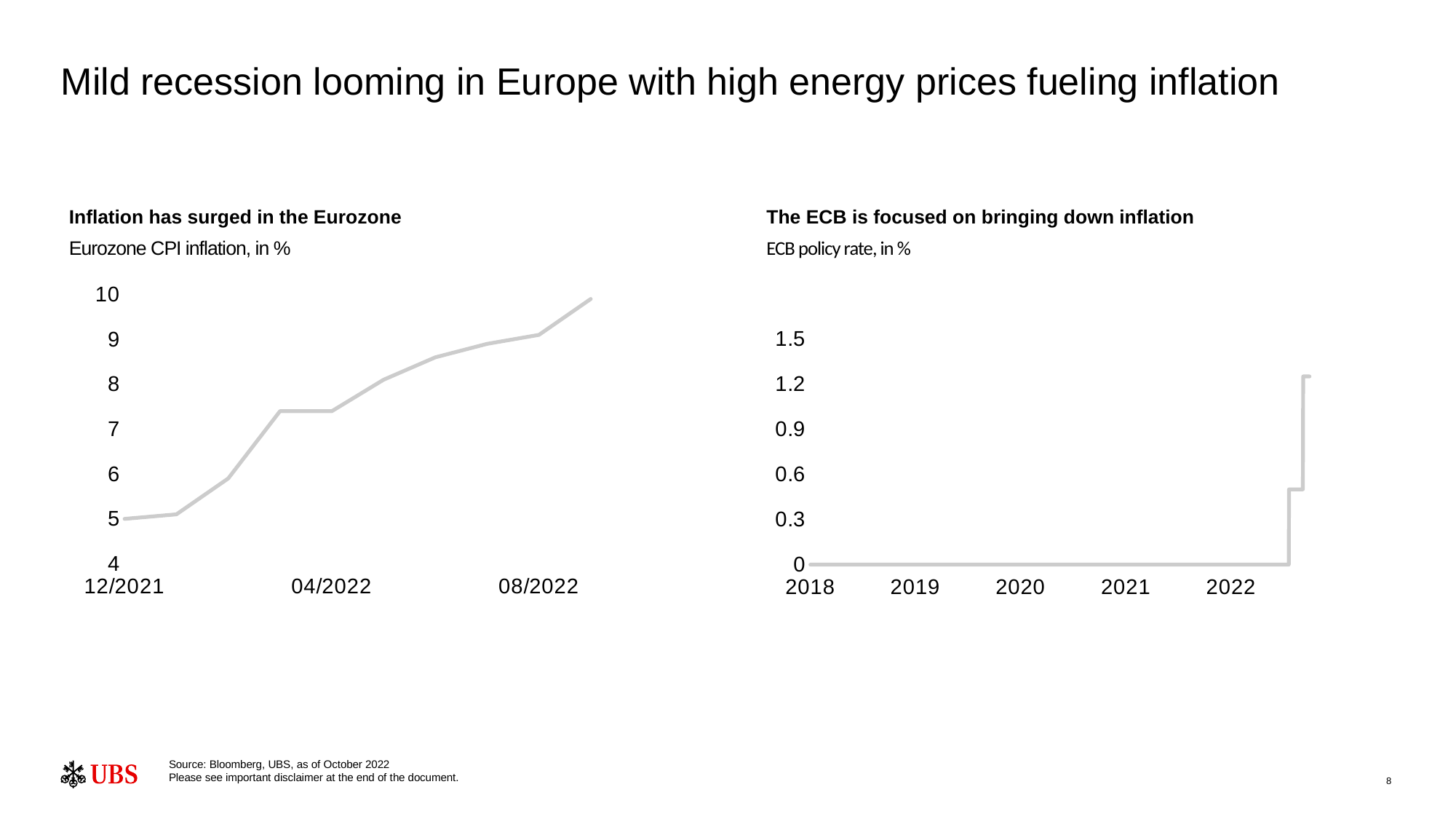

Mild recession looming in Europe with high energy prices fueling inflation
Inflation has surged in the Eurozone
Eurozone CPI inflation, in %
The ECB is focused on bringing down inflation
ECB policy rate, in %

### Chart

| Category |  |
|---|---|
| 44561 | 5.0 |
| 44592 | 5.1 |
| 44620 | 5.9 |
| 44651 | 7.4 |
| 44681 | 7.4 |
| 44712 | 8.1 |
| 44742 | 8.6 |
| 44773 | 8.9 |
| 44804 | 9.1 |
| 44834 | 9.9 |

### Chart

| Category |  |
|---|---|
| 43101 | 0.0 |
| 43102 | 0.0 |
| 43103 | 0.0 |
| 43104 | 0.0 |
| 43105 | 0.0 |
| 43108 | 0.0 |
| 43109 | 0.0 |
| 43110 | 0.0 |
| 43111 | 0.0 |
| 43112 | 0.0 |
| 43115 | 0.0 |
| 43116 | 0.0 |
| 43117 | 0.0 |
| 43118 | 0.0 |
| 43119 | 0.0 |
| 43122 | 0.0 |
| 43123 | 0.0 |
| 43124 | 0.0 |
| 43125 | 0.0 |
| 43126 | 0.0 |
| 43129 | 0.0 |
| 43130 | 0.0 |
| 43131 | 0.0 |
| 43132 | 0.0 |
| 43133 | 0.0 |
| 43136 | 0.0 |
| 43137 | 0.0 |
| 43138 | 0.0 |
| 43139 | 0.0 |
| 43140 | 0.0 |
| 43143 | 0.0 |
| 43144 | 0.0 |
| 43145 | 0.0 |
| 43146 | 0.0 |
| 43147 | 0.0 |
| 43150 | 0.0 |
| 43151 | 0.0 |
| 43152 | 0.0 |
| 43153 | 0.0 |
| 43154 | 0.0 |
| 43157 | 0.0 |
| 43158 | 0.0 |
| 43159 | 0.0 |
| 43160 | 0.0 |
| 43161 | 0.0 |
| 43164 | 0.0 |
| 43165 | 0.0 |
| 43166 | 0.0 |
| 43167 | 0.0 |
| 43168 | 0.0 |
| 43171 | 0.0 |
| 43172 | 0.0 |
| 43173 | 0.0 |
| 43174 | 0.0 |
| 43175 | 0.0 |
| 43178 | 0.0 |
| 43179 | 0.0 |
| 43180 | 0.0 |
| 43181 | 0.0 |
| 43182 | 0.0 |
| 43185 | 0.0 |
| 43186 | 0.0 |
| 43187 | 0.0 |
| 43188 | 0.0 |
| 43189 | 0.0 |
| 43192 | 0.0 |
| 43193 | 0.0 |
| 43194 | 0.0 |
| 43195 | 0.0 |
| 43196 | 0.0 |
| 43199 | 0.0 |
| 43200 | 0.0 |
| 43201 | 0.0 |
| 43202 | 0.0 |
| 43203 | 0.0 |
| 43206 | 0.0 |
| 43207 | 0.0 |
| 43208 | 0.0 |
| 43209 | 0.0 |
| 43210 | 0.0 |
| 43213 | 0.0 |
| 43214 | 0.0 |
| 43215 | 0.0 |
| 43216 | 0.0 |
| 43217 | 0.0 |
| 43220 | 0.0 |
| 43221 | 0.0 |
| 43222 | 0.0 |
| 43223 | 0.0 |
| 43224 | 0.0 |
| 43227 | 0.0 |
| 43228 | 0.0 |
| 43229 | 0.0 |
| 43230 | 0.0 |
| 43231 | 0.0 |
| 43234 | 0.0 |
| 43235 | 0.0 |
| 43236 | 0.0 |
| 43237 | 0.0 |
| 43238 | 0.0 |
| 43241 | 0.0 |
| 43242 | 0.0 |
| 43243 | 0.0 |
| 43244 | 0.0 |
| 43245 | 0.0 |
| 43248 | 0.0 |
| 43249 | 0.0 |
| 43250 | 0.0 |
| 43251 | 0.0 |
| 43252 | 0.0 |
| 43255 | 0.0 |
| 43256 | 0.0 |
| 43257 | 0.0 |
| 43258 | 0.0 |
| 43259 | 0.0 |
| 43262 | 0.0 |
| 43263 | 0.0 |
| 43264 | 0.0 |
| 43265 | 0.0 |
| 43266 | 0.0 |
| 43269 | 0.0 |
| 43270 | 0.0 |
| 43271 | 0.0 |
| 43272 | 0.0 |
| 43273 | 0.0 |
| 43276 | 0.0 |
| 43277 | 0.0 |
| 43278 | 0.0 |
| 43279 | 0.0 |
| 43280 | 0.0 |
| 43283 | 0.0 |
| 43284 | 0.0 |
| 43285 | 0.0 |
| 43286 | 0.0 |
| 43287 | 0.0 |
| 43290 | 0.0 |
| 43291 | 0.0 |
| 43292 | 0.0 |
| 43293 | 0.0 |
| 43294 | 0.0 |
| 43297 | 0.0 |
| 43298 | 0.0 |
| 43299 | 0.0 |
| 43300 | 0.0 |
| 43301 | 0.0 |
| 43304 | 0.0 |
| 43305 | 0.0 |
| 43306 | 0.0 |
| 43307 | 0.0 |
| 43308 | 0.0 |
| 43311 | 0.0 |
| 43312 | 0.0 |
| 43313 | 0.0 |
| 43314 | 0.0 |
| 43315 | 0.0 |
| 43318 | 0.0 |
| 43319 | 0.0 |
| 43320 | 0.0 |
| 43321 | 0.0 |
| 43322 | 0.0 |
| 43325 | 0.0 |
| 43326 | 0.0 |
| 43327 | 0.0 |
| 43328 | 0.0 |
| 43329 | 0.0 |
| 43332 | 0.0 |
| 43333 | 0.0 |
| 43334 | 0.0 |
| 43335 | 0.0 |
| 43336 | 0.0 |
| 43339 | 0.0 |
| 43340 | 0.0 |
| 43341 | 0.0 |
| 43342 | 0.0 |
| 43343 | 0.0 |
| 43346 | 0.0 |
| 43347 | 0.0 |
| 43348 | 0.0 |
| 43349 | 0.0 |
| 43350 | 0.0 |
| 43353 | 0.0 |
| 43354 | 0.0 |
| 43355 | 0.0 |
| 43356 | 0.0 |
| 43357 | 0.0 |
| 43360 | 0.0 |
| 43361 | 0.0 |
| 43362 | 0.0 |
| 43363 | 0.0 |
| 43364 | 0.0 |
| 43367 | 0.0 |
| 43368 | 0.0 |
| 43369 | 0.0 |
| 43370 | 0.0 |
| 43371 | 0.0 |
| 43374 | 0.0 |
| 43375 | 0.0 |
| 43376 | 0.0 |
| 43377 | 0.0 |
| 43378 | 0.0 |
| 43381 | 0.0 |
| 43382 | 0.0 |
| 43383 | 0.0 |
| 43384 | 0.0 |
| 43385 | 0.0 |
| 43388 | 0.0 |
| 43389 | 0.0 |
| 43390 | 0.0 |
| 43391 | 0.0 |
| 43392 | 0.0 |
| 43395 | 0.0 |
| 43396 | 0.0 |
| 43397 | 0.0 |
| 43398 | 0.0 |
| 43399 | 0.0 |
| 43402 | 0.0 |
| 43403 | 0.0 |
| 43404 | 0.0 |
| 43405 | 0.0 |
| 43406 | 0.0 |
| 43409 | 0.0 |
| 43410 | 0.0 |
| 43411 | 0.0 |
| 43412 | 0.0 |
| 43413 | 0.0 |
| 43416 | 0.0 |
| 43417 | 0.0 |
| 43418 | 0.0 |
| 43419 | 0.0 |
| 43420 | 0.0 |
| 43423 | 0.0 |
| 43424 | 0.0 |
| 43425 | 0.0 |
| 43426 | 0.0 |
| 43427 | 0.0 |
| 43430 | 0.0 |
| 43431 | 0.0 |
| 43432 | 0.0 |
| 43433 | 0.0 |
| 43434 | 0.0 |
| 43437 | 0.0 |
| 43438 | 0.0 |
| 43439 | 0.0 |
| 43440 | 0.0 |
| 43441 | 0.0 |
| 43444 | 0.0 |
| 43445 | 0.0 |
| 43446 | 0.0 |
| 43447 | 0.0 |
| 43448 | 0.0 |
| 43451 | 0.0 |
| 43452 | 0.0 |
| 43453 | 0.0 |
| 43454 | 0.0 |
| 43455 | 0.0 |
| 43458 | 0.0 |
| 43459 | 0.0 |
| 43460 | 0.0 |
| 43461 | 0.0 |
| 43462 | 0.0 |
| 43465 | 0.0 |
| 43466 | 0.0 |
| 43467 | 0.0 |
| 43468 | 0.0 |
| 43469 | 0.0 |
| 43472 | 0.0 |
| 43473 | 0.0 |
| 43474 | 0.0 |
| 43475 | 0.0 |
| 43476 | 0.0 |
| 43479 | 0.0 |
| 43480 | 0.0 |
| 43481 | 0.0 |
| 43482 | 0.0 |
| 43483 | 0.0 |
| 43486 | 0.0 |
| 43487 | 0.0 |
| 43488 | 0.0 |
| 43489 | 0.0 |
| 43490 | 0.0 |
| 43493 | 0.0 |
| 43494 | 0.0 |
| 43495 | 0.0 |
| 43496 | 0.0 |
| 43497 | 0.0 |
| 43500 | 0.0 |
| 43501 | 0.0 |
| 43502 | 0.0 |
| 43503 | 0.0 |
| 43504 | 0.0 |
| 43507 | 0.0 |
| 43508 | 0.0 |
| 43509 | 0.0 |
| 43510 | 0.0 |
| 43511 | 0.0 |
| 43514 | 0.0 |
| 43515 | 0.0 |
| 43516 | 0.0 |
| 43517 | 0.0 |
| 43518 | 0.0 |
| 43521 | 0.0 |
| 43522 | 0.0 |
| 43523 | 0.0 |
| 43524 | 0.0 |
| 43525 | 0.0 |
| 43528 | 0.0 |
| 43529 | 0.0 |
| 43530 | 0.0 |
| 43531 | 0.0 |
| 43532 | 0.0 |
| 43535 | 0.0 |
| 43536 | 0.0 |
| 43537 | 0.0 |
| 43538 | 0.0 |
| 43539 | 0.0 |
| 43542 | 0.0 |
| 43543 | 0.0 |
| 43544 | 0.0 |
| 43545 | 0.0 |
| 43546 | 0.0 |
| 43549 | 0.0 |
| 43550 | 0.0 |
| 43551 | 0.0 |
| 43552 | 0.0 |
| 43553 | 0.0 |
| 43556 | 0.0 |
| 43557 | 0.0 |
| 43558 | 0.0 |
| 43559 | 0.0 |
| 43560 | 0.0 |
| 43563 | 0.0 |
| 43564 | 0.0 |
| 43565 | 0.0 |
| 43566 | 0.0 |
| 43567 | 0.0 |
| 43570 | 0.0 |
| 43571 | 0.0 |
| 43572 | 0.0 |
| 43573 | 0.0 |
| 43574 | 0.0 |
| 43577 | 0.0 |
| 43578 | 0.0 |
| 43579 | 0.0 |
| 43580 | 0.0 |
| 43581 | 0.0 |
| 43584 | 0.0 |
| 43585 | 0.0 |
| 43586 | 0.0 |
| 43587 | 0.0 |
| 43588 | 0.0 |
| 43591 | 0.0 |
| 43592 | 0.0 |
| 43593 | 0.0 |
| 43594 | 0.0 |
| 43595 | 0.0 |
| 43598 | 0.0 |
| 43599 | 0.0 |
| 43600 | 0.0 |
| 43601 | 0.0 |
| 43602 | 0.0 |
| 43605 | 0.0 |
| 43606 | 0.0 |
| 43607 | 0.0 |
| 43608 | 0.0 |
| 43609 | 0.0 |
| 43612 | 0.0 |
| 43613 | 0.0 |
| 43614 | 0.0 |
| 43615 | 0.0 |
| 43616 | 0.0 |
| 43619 | 0.0 |
| 43620 | 0.0 |
| 43621 | 0.0 |
| 43622 | 0.0 |
| 43623 | 0.0 |
| 43626 | 0.0 |
| 43627 | 0.0 |
| 43628 | 0.0 |
| 43629 | 0.0 |
| 43630 | 0.0 |
| 43633 | 0.0 |
| 43634 | 0.0 |
| 43635 | 0.0 |
| 43636 | 0.0 |
| 43637 | 0.0 |
| 43640 | 0.0 |
| 43641 | 0.0 |
| 43642 | 0.0 |
| 43643 | 0.0 |
| 43644 | 0.0 |
| 43647 | 0.0 |
| 43648 | 0.0 |
| 43649 | 0.0 |
| 43650 | 0.0 |
| 43651 | 0.0 |
| 43654 | 0.0 |
| 43655 | 0.0 |
| 43656 | 0.0 |
| 43657 | 0.0 |
| 43658 | 0.0 |
| 43661 | 0.0 |
| 43662 | 0.0 |
| 43663 | 0.0 |
| 43664 | 0.0 |
| 43665 | 0.0 |
| 43668 | 0.0 |
| 43669 | 0.0 |
| 43670 | 0.0 |
| 43671 | 0.0 |
| 43672 | 0.0 |
| 43675 | 0.0 |
| 43676 | 0.0 |
| 43677 | 0.0 |
| 43678 | 0.0 |
| 43679 | 0.0 |
| 43682 | 0.0 |
| 43683 | 0.0 |
| 43684 | 0.0 |
| 43685 | 0.0 |
| 43686 | 0.0 |
| 43689 | 0.0 |
| 43690 | 0.0 |
| 43691 | 0.0 |
| 43692 | 0.0 |
| 43693 | 0.0 |
| 43696 | 0.0 |
| 43697 | 0.0 |
| 43698 | 0.0 |
| 43699 | 0.0 |
| 43700 | 0.0 |
| 43703 | 0.0 |
| 43704 | 0.0 |
| 43705 | 0.0 |
| 43706 | 0.0 |
| 43707 | 0.0 |
| 43710 | 0.0 |
| 43711 | 0.0 |
| 43712 | 0.0 |
| 43713 | 0.0 |
| 43714 | 0.0 |
| 43717 | 0.0 |
| 43718 | 0.0 |
| 43719 | 0.0 |
| 43720 | 0.0 |
| 43721 | 0.0 |
| 43724 | 0.0 |
| 43725 | 0.0 |
| 43726 | 0.0 |
| 43727 | 0.0 |
| 43728 | 0.0 |
| 43731 | 0.0 |
| 43732 | 0.0 |
| 43733 | 0.0 |
| 43734 | 0.0 |
| 43735 | 0.0 |
| 43738 | 0.0 |
| 43739 | 0.0 |
| 43740 | 0.0 |
| 43741 | 0.0 |
| 43742 | 0.0 |
| 43745 | 0.0 |
| 43746 | 0.0 |
| 43747 | 0.0 |
| 43748 | 0.0 |
| 43749 | 0.0 |
| 43752 | 0.0 |
| 43753 | 0.0 |
| 43754 | 0.0 |
| 43755 | 0.0 |
| 43756 | 0.0 |
| 43759 | 0.0 |
| 43760 | 0.0 |
| 43761 | 0.0 |
| 43762 | 0.0 |
| 43763 | 0.0 |
| 43766 | 0.0 |
| 43767 | 0.0 |
| 43768 | 0.0 |
| 43769 | 0.0 |
| 43770 | 0.0 |
| 43773 | 0.0 |
| 43774 | 0.0 |
| 43775 | 0.0 |
| 43776 | 0.0 |
| 43777 | 0.0 |
| 43780 | 0.0 |
| 43781 | 0.0 |
| 43782 | 0.0 |
| 43783 | 0.0 |
| 43784 | 0.0 |
| 43787 | 0.0 |
| 43788 | 0.0 |
| 43789 | 0.0 |
| 43790 | 0.0 |
| 43791 | 0.0 |
| 43794 | 0.0 |
| 43795 | 0.0 |
| 43796 | 0.0 |
| 43797 | 0.0 |
| 43798 | 0.0 |
| 43801 | 0.0 |
| 43802 | 0.0 |
| 43803 | 0.0 |
| 43804 | 0.0 |
| 43805 | 0.0 |
| 43808 | 0.0 |
| 43809 | 0.0 |
| 43810 | 0.0 |
| 43811 | 0.0 |
| 43812 | 0.0 |
| 43815 | 0.0 |
| 43816 | 0.0 |
| 43817 | 0.0 |
| 43818 | 0.0 |
| 43819 | 0.0 |
| 43822 | 0.0 |
| 43823 | 0.0 |
| 43824 | 0.0 |
| 43825 | 0.0 |
| 43826 | 0.0 |
| 43829 | 0.0 |
| 43830 | 0.0 |
| 43831 | 0.0 |
| 43832 | 0.0 |
| 43833 | 0.0 |
| 43836 | 0.0 |
| 43837 | 0.0 |
| 43838 | 0.0 |
| 43839 | 0.0 |
| 43840 | 0.0 |
| 43843 | 0.0 |
| 43844 | 0.0 |
| 43845 | 0.0 |
| 43846 | 0.0 |
| 43847 | 0.0 |
| 43850 | 0.0 |
| 43851 | 0.0 |
| 43852 | 0.0 |
| 43853 | 0.0 |
| 43854 | 0.0 |
| 43857 | 0.0 |
| 43858 | 0.0 |
| 43859 | 0.0 |
| 43860 | 0.0 |
| 43861 | 0.0 |
| 43864 | 0.0 |
| 43865 | 0.0 |
| 43866 | 0.0 |
| 43867 | 0.0 |
| 43868 | 0.0 |
| 43871 | 0.0 |
| 43872 | 0.0 |
| 43873 | 0.0 |
| 43874 | 0.0 |
| 43875 | 0.0 |
| 43878 | 0.0 |
| 43879 | 0.0 |
| 43880 | 0.0 |
| 43881 | 0.0 |
| 43882 | 0.0 |
| 43885 | 0.0 |
| 43886 | 0.0 |
| 43887 | 0.0 |
| 43888 | 0.0 |
| 43889 | 0.0 |
| 43892 | 0.0 |
| 43893 | 0.0 |
| 43894 | 0.0 |
| 43895 | 0.0 |
| 43896 | 0.0 |
| 43899 | 0.0 |
| 43900 | 0.0 |
| 43901 | 0.0 |
| 43902 | 0.0 |
| 43903 | 0.0 |
| 43906 | 0.0 |
| 43907 | 0.0 |
| 43908 | 0.0 |
| 43909 | 0.0 |
| 43910 | 0.0 |
| 43913 | 0.0 |
| 43914 | 0.0 |
| 43915 | 0.0 |
| 43916 | 0.0 |
| 43917 | 0.0 |
| 43920 | 0.0 |
| 43921 | 0.0 |
| 43922 | 0.0 |
| 43923 | 0.0 |
| 43924 | 0.0 |
| 43927 | 0.0 |
| 43928 | 0.0 |
| 43929 | 0.0 |
| 43930 | 0.0 |
| 43931 | 0.0 |
| 43934 | 0.0 |
| 43935 | 0.0 |
| 43936 | 0.0 |
| 43937 | 0.0 |
| 43938 | 0.0 |
| 43941 | 0.0 |
| 43942 | 0.0 |
| 43943 | 0.0 |
| 43944 | 0.0 |
| 43945 | 0.0 |
| 43948 | 0.0 |
| 43949 | 0.0 |
| 43950 | 0.0 |
| 43951 | 0.0 |
| 43952 | 0.0 |
| 43955 | 0.0 |
| 43956 | 0.0 |
| 43957 | 0.0 |
| 43958 | 0.0 |
| 43959 | 0.0 |
| 43962 | 0.0 |
| 43963 | 0.0 |
| 43964 | 0.0 |
| 43965 | 0.0 |
| 43966 | 0.0 |
| 43969 | 0.0 |
| 43970 | 0.0 |
| 43971 | 0.0 |
| 43972 | 0.0 |
| 43973 | 0.0 |
| 43976 | 0.0 |
| 43977 | 0.0 |
| 43978 | 0.0 |
| 43979 | 0.0 |
| 43980 | 0.0 |
| 43983 | 0.0 |
| 43984 | 0.0 |
| 43985 | 0.0 |
| 43986 | 0.0 |
| 43987 | 0.0 |
| 43990 | 0.0 |
| 43991 | 0.0 |
| 43992 | 0.0 |
| 43993 | 0.0 |
| 43994 | 0.0 |
| 43997 | 0.0 |
| 43998 | 0.0 |
| 43999 | 0.0 |
| 44000 | 0.0 |
| 44001 | 0.0 |
| 44004 | 0.0 |
| 44005 | 0.0 |
| 44006 | 0.0 |
| 44007 | 0.0 |
| 44008 | 0.0 |
| 44011 | 0.0 |
| 44012 | 0.0 |
| 44013 | 0.0 |
| 44014 | 0.0 |
| 44015 | 0.0 |
| 44018 | 0.0 |
| 44019 | 0.0 |
| 44020 | 0.0 |
| 44021 | 0.0 |
| 44022 | 0.0 |
| 44025 | 0.0 |
| 44026 | 0.0 |
| 44027 | 0.0 |
| 44028 | 0.0 |
| 44029 | 0.0 |
| 44032 | 0.0 |
| 44033 | 0.0 |
| 44034 | 0.0 |
| 44035 | 0.0 |
| 44036 | 0.0 |
| 44039 | 0.0 |
| 44040 | 0.0 |
| 44041 | 0.0 |
| 44042 | 0.0 |
| 44043 | 0.0 |
| 44046 | 0.0 |
| 44047 | 0.0 |
| 44048 | 0.0 |
| 44049 | 0.0 |
| 44050 | 0.0 |
| 44053 | 0.0 |
| 44054 | 0.0 |
| 44055 | 0.0 |
| 44056 | 0.0 |
| 44057 | 0.0 |
| 44060 | 0.0 |
| 44061 | 0.0 |
| 44062 | 0.0 |
| 44063 | 0.0 |
| 44064 | 0.0 |
| 44067 | 0.0 |
| 44068 | 0.0 |
| 44069 | 0.0 |
| 44070 | 0.0 |
| 44071 | 0.0 |
| 44074 | 0.0 |
| 44075 | 0.0 |
| 44076 | 0.0 |
| 44077 | 0.0 |
| 44078 | 0.0 |
| 44081 | 0.0 |
| 44082 | 0.0 |
| 44083 | 0.0 |
| 44084 | 0.0 |
| 44085 | 0.0 |
| 44088 | 0.0 |
| 44089 | 0.0 |
| 44090 | 0.0 |
| 44091 | 0.0 |
| 44092 | 0.0 |
| 44095 | 0.0 |
| 44096 | 0.0 |
| 44097 | 0.0 |
| 44098 | 0.0 |
| 44099 | 0.0 |
| 44102 | 0.0 |
| 44103 | 0.0 |
| 44104 | 0.0 |
| 44105 | 0.0 |
| 44106 | 0.0 |
| 44109 | 0.0 |
| 44110 | 0.0 |
| 44111 | 0.0 |
| 44112 | 0.0 |
| 44113 | 0.0 |
| 44116 | 0.0 |
| 44117 | 0.0 |
| 44118 | 0.0 |
| 44119 | 0.0 |
| 44120 | 0.0 |
| 44123 | 0.0 |
| 44124 | 0.0 |
| 44125 | 0.0 |
| 44126 | 0.0 |
| 44127 | 0.0 |
| 44130 | 0.0 |
| 44131 | 0.0 |
| 44132 | 0.0 |
| 44133 | 0.0 |
| 44134 | 0.0 |
| 44137 | 0.0 |
| 44138 | 0.0 |
| 44139 | 0.0 |
| 44140 | 0.0 |
| 44141 | 0.0 |
| 44144 | 0.0 |
| 44145 | 0.0 |
| 44146 | 0.0 |
| 44147 | 0.0 |
| 44148 | 0.0 |
| 44151 | 0.0 |
| 44152 | 0.0 |
| 44153 | 0.0 |
| 44154 | 0.0 |
| 44155 | 0.0 |
| 44158 | 0.0 |
| 44159 | 0.0 |
| 44160 | 0.0 |
| 44161 | 0.0 |
| 44162 | 0.0 |
| 44165 | 0.0 |
| 44166 | 0.0 |
| 44167 | 0.0 |
| 44168 | 0.0 |
| 44169 | 0.0 |
| 44172 | 0.0 |
| 44173 | 0.0 |
| 44174 | 0.0 |
| 44175 | 0.0 |
| 44176 | 0.0 |
| 44179 | 0.0 |
| 44180 | 0.0 |
| 44181 | 0.0 |
| 44182 | 0.0 |
| 44183 | 0.0 |
| 44186 | 0.0 |
| 44187 | 0.0 |
| 44188 | 0.0 |
| 44189 | 0.0 |
| 44190 | 0.0 |
| 44193 | 0.0 |
| 44194 | 0.0 |
| 44195 | 0.0 |
| 44196 | 0.0 |
| 44197 | 0.0 |
| 44200 | 0.0 |
| 44201 | 0.0 |
| 44202 | 0.0 |
| 44203 | 0.0 |
| 44204 | 0.0 |
| 44207 | 0.0 |
| 44208 | 0.0 |
| 44209 | 0.0 |
| 44210 | 0.0 |
| 44211 | 0.0 |
| 44214 | 0.0 |
| 44215 | 0.0 |
| 44216 | 0.0 |
| 44217 | 0.0 |
| 44218 | 0.0 |
| 44221 | 0.0 |
| 44222 | 0.0 |
| 44223 | 0.0 |
| 44224 | 0.0 |
| 44225 | 0.0 |
| 44228 | 0.0 |
| 44229 | 0.0 |
| 44230 | 0.0 |
| 44231 | 0.0 |
| 44232 | 0.0 |
| 44235 | 0.0 |
| 44236 | 0.0 |
| 44237 | 0.0 |
| 44238 | 0.0 |
| 44239 | 0.0 |
| 44242 | 0.0 |
| 44243 | 0.0 |
| 44244 | 0.0 |
| 44245 | 0.0 |
| 44246 | 0.0 |
| 44249 | 0.0 |
| 44250 | 0.0 |
| 44251 | 0.0 |
| 44252 | 0.0 |
| 44253 | 0.0 |
| 44256 | 0.0 |
| 44257 | 0.0 |
| 44258 | 0.0 |
| 44259 | 0.0 |
| 44260 | 0.0 |
| 44263 | 0.0 |
| 44264 | 0.0 |
| 44265 | 0.0 |
| 44266 | 0.0 |
| 44267 | 0.0 |
| 44270 | 0.0 |
| 44271 | 0.0 |
| 44272 | 0.0 |
| 44273 | 0.0 |
| 44274 | 0.0 |
| 44277 | 0.0 |
| 44278 | 0.0 |
| 44279 | 0.0 |
| 44280 | 0.0 |
| 44281 | 0.0 |
| 44284 | 0.0 |
| 44285 | 0.0 |
| 44286 | 0.0 |
| 44287 | 0.0 |
| 44288 | 0.0 |
| 44291 | 0.0 |
| 44292 | 0.0 |
| 44293 | 0.0 |
| 44294 | 0.0 |
| 44295 | 0.0 |
| 44298 | 0.0 |
| 44299 | 0.0 |
| 44300 | 0.0 |
| 44301 | 0.0 |
| 44302 | 0.0 |
| 44305 | 0.0 |
| 44306 | 0.0 |
| 44307 | 0.0 |
| 44308 | 0.0 |
| 44309 | 0.0 |
| 44312 | 0.0 |
| 44313 | 0.0 |
| 44314 | 0.0 |
| 44315 | 0.0 |
| 44316 | 0.0 |
| 44319 | 0.0 |
| 44320 | 0.0 |
| 44321 | 0.0 |
| 44322 | 0.0 |
| 44323 | 0.0 |
| 44326 | 0.0 |
| 44327 | 0.0 |
| 44328 | 0.0 |
| 44329 | 0.0 |
| 44330 | 0.0 |
| 44333 | 0.0 |
| 44334 | 0.0 |
| 44335 | 0.0 |
| 44336 | 0.0 |
| 44337 | 0.0 |
| 44340 | 0.0 |
| 44341 | 0.0 |
| 44342 | 0.0 |
| 44343 | 0.0 |
| 44344 | 0.0 |
| 44347 | 0.0 |
| 44348 | 0.0 |
| 44349 | 0.0 |
| 44350 | 0.0 |
| 44351 | 0.0 |
| 44354 | 0.0 |
| 44355 | 0.0 |
| 44356 | 0.0 |
| 44357 | 0.0 |
| 44358 | 0.0 |
| 44361 | 0.0 |
| 44362 | 0.0 |
| 44363 | 0.0 |
| 44364 | 0.0 |
| 44365 | 0.0 |
| 44368 | 0.0 |
| 44369 | 0.0 |
| 44370 | 0.0 |
| 44371 | 0.0 |
| 44372 | 0.0 |
| 44375 | 0.0 |
| 44376 | 0.0 |
| 44377 | 0.0 |
| 44378 | 0.0 |
| 44379 | 0.0 |
| 44382 | 0.0 |
| 44383 | 0.0 |
| 44384 | 0.0 |
| 44385 | 0.0 |
| 44386 | 0.0 |
| 44389 | 0.0 |
| 44390 | 0.0 |
| 44391 | 0.0 |
| 44392 | 0.0 |
| 44393 | 0.0 |
| 44396 | 0.0 |
| 44397 | 0.0 |
| 44398 | 0.0 |
| 44399 | 0.0 |
| 44400 | 0.0 |
| 44403 | 0.0 |
| 44404 | 0.0 |
| 44405 | 0.0 |
| 44406 | 0.0 |
| 44407 | 0.0 |
| 44410 | 0.0 |
| 44411 | 0.0 |
| 44412 | 0.0 |
| 44413 | 0.0 |
| 44414 | 0.0 |
| 44417 | 0.0 |
| 44418 | 0.0 |
| 44419 | 0.0 |
| 44420 | 0.0 |
| 44421 | 0.0 |
| 44424 | 0.0 |
| 44425 | 0.0 |
| 44426 | 0.0 |
| 44427 | 0.0 |
| 44428 | 0.0 |
| 44431 | 0.0 |
| 44432 | 0.0 |
| 44433 | 0.0 |
| 44434 | 0.0 |
| 44435 | 0.0 |
| 44438 | 0.0 |
| 44439 | 0.0 |
| 44440 | 0.0 |
| 44441 | 0.0 |
| 44442 | 0.0 |
| 44445 | 0.0 |
| 44446 | 0.0 |
| 44447 | 0.0 |
| 44448 | 0.0 |
| 44449 | 0.0 |
| 44452 | 0.0 |
| 44453 | 0.0 |
| 44454 | 0.0 |
| 44455 | 0.0 |
| 44456 | 0.0 |
| 44459 | 0.0 |
| 44460 | 0.0 |
| 44461 | 0.0 |
| 44462 | 0.0 |
| 44463 | 0.0 |
| 44466 | 0.0 |
| 44467 | 0.0 |
| 44468 | 0.0 |
| 44469 | 0.0 |
| 44470 | 0.0 |
| 44473 | 0.0 |
| 44474 | 0.0 |
| 44475 | 0.0 |
| 44476 | 0.0 |
| 44477 | 0.0 |
| 44480 | 0.0 |
| 44481 | 0.0 |
| 44482 | 0.0 |
| 44483 | 0.0 |
| 44484 | 0.0 |
| 44487 | 0.0 |
| 44488 | 0.0 |
| 44489 | 0.0 |
| 44490 | 0.0 |
| 44491 | 0.0 |
| 44494 | 0.0 |
| 44495 | 0.0 |
| 44496 | 0.0 |
| 44497 | 0.0 |
| 44498 | 0.0 |
| 44501 | 0.0 |
| 44502 | 0.0 |
| 44503 | 0.0 |
| 44504 | 0.0 |
| 44505 | 0.0 |
| 44508 | 0.0 |
| 44509 | 0.0 |
| 44510 | 0.0 |
| 44511 | 0.0 |
| 44512 | 0.0 |
| 44515 | 0.0 |
| 44516 | 0.0 |
| 44517 | 0.0 |
| 44518 | 0.0 |
| 44519 | 0.0 |
| 44522 | 0.0 |
| 44523 | 0.0 |
| 44524 | 0.0 |
| 44525 | 0.0 |
| 44526 | 0.0 |
| 44529 | 0.0 |
| 44530 | 0.0 |
| 44531 | 0.0 |
| 44532 | 0.0 |
| 44533 | 0.0 |
| 44536 | 0.0 |
| 44537 | 0.0 |
| 44538 | 0.0 |
| 44539 | 0.0 |
| 44540 | 0.0 |
| 44543 | 0.0 |
| 44544 | 0.0 |
| 44545 | 0.0 |
| 44546 | 0.0 |
| 44547 | 0.0 |
| 44550 | 0.0 |
| 44551 | 0.0 |
| 44552 | 0.0 |
| 44553 | 0.0 |
| 44554 | 0.0 |
| 44557 | 0.0 |
| 44558 | 0.0 |
| 44559 | 0.0 |
| 44560 | 0.0 |
| 44561 | 0.0 |
| 44564 | 0.0 |
| 44565 | 0.0 |
| 44566 | 0.0 |
| 44567 | 0.0 |
| 44568 | 0.0 |
| 44571 | 0.0 |
| 44572 | 0.0 |
| 44573 | 0.0 |
| 44574 | 0.0 |
| 44575 | 0.0 |
| 44578 | 0.0 |
| 44579 | 0.0 |
| 44580 | 0.0 |
| 44581 | 0.0 |
| 44582 | 0.0 |
| 44585 | 0.0 |
| 44586 | 0.0 |
| 44587 | 0.0 |
| 44588 | 0.0 |
| 44589 | 0.0 |
| 44592 | 0.0 |
| 44593 | 0.0 |
| 44594 | 0.0 |
| 44595 | 0.0 |
| 44596 | 0.0 |
| 44599 | 0.0 |
| 44600 | 0.0 |
| 44601 | 0.0 |
| 44602 | 0.0 |
| 44603 | 0.0 |
| 44606 | 0.0 |
| 44607 | 0.0 |
| 44608 | 0.0 |
| 44609 | 0.0 |
| 44610 | 0.0 |
| 44613 | 0.0 |
| 44614 | 0.0 |
| 44615 | 0.0 |
| 44616 | 0.0 |
| 44617 | 0.0 |
| 44620 | 0.0 |
| 44621 | 0.0 |
| 44622 | 0.0 |
| 44623 | 0.0 |
| 44624 | 0.0 |
| 44627 | 0.0 |
| 44628 | 0.0 |
| 44629 | 0.0 |
| 44630 | 0.0 |
| 44631 | 0.0 |
| 44634 | 0.0 |
| 44635 | 0.0 |
| 44636 | 0.0 |
| 44637 | 0.0 |
| 44638 | 0.0 |
| 44641 | 0.0 |
| 44642 | 0.0 |
| 44643 | 0.0 |
| 44644 | 0.0 |
| 44645 | 0.0 |
| 44648 | 0.0 |
| 44649 | 0.0 |
| 44650 | 0.0 |
| 44651 | 0.0 |
| 44652 | 0.0 |
| 44655 | 0.0 |
| 44656 | 0.0 |
| 44657 | 0.0 |
| 44658 | 0.0 |
| 44659 | 0.0 |
| 44662 | 0.0 |
| 44663 | 0.0 |
| 44664 | 0.0 |
| 44665 | 0.0 |
| 44666 | 0.0 |
| 44669 | 0.0 |
| 44670 | 0.0 |
| 44671 | 0.0 |
| 44672 | 0.0 |
| 44673 | 0.0 |
| 44676 | 0.0 |
| 44677 | 0.0 |
| 44678 | 0.0 |
| 44679 | 0.0 |
| 44680 | 0.0 |
| 44683 | 0.0 |
| 44684 | 0.0 |
| 44685 | 0.0 |
| 44686 | 0.0 |
| 44687 | 0.0 |
| 44690 | 0.0 |
| 44691 | 0.0 |
| 44692 | 0.0 |
| 44693 | 0.0 |
| 44694 | 0.0 |
| 44697 | 0.0 |
| 44698 | 0.0 |
| 44699 | 0.0 |
| 44700 | 0.0 |
| 44701 | 0.0 |
| 44704 | 0.0 |
| 44705 | 0.0 |
| 44706 | 0.0 |
| 44707 | 0.0 |
| 44708 | 0.0 |
| 44711 | 0.0 |
| 44712 | 0.0 |
| 44713 | 0.0 |
| 44714 | 0.0 |
| 44715 | 0.0 |
| 44718 | 0.0 |
| 44719 | 0.0 |
| 44720 | 0.0 |
| 44721 | 0.0 |
| 44722 | 0.0 |
| 44725 | 0.0 |
| 44726 | 0.0 |
| 44727 | 0.0 |
| 44728 | 0.0 |
| 44729 | 0.0 |
| 44732 | 0.0 |
| 44733 | 0.0 |
| 44734 | 0.0 |
| 44735 | 0.0 |
| 44736 | 0.0 |
| 44739 | 0.0 |
| 44740 | 0.0 |
| 44741 | 0.0 |
| 44742 | 0.0 |
| 44743 | 0.0 |
| 44746 | 0.0 |
| 44747 | 0.0 |
| 44748 | 0.0 |
| 44749 | 0.0 |
| 44750 | 0.0 |
| 44753 | 0.0 |
| 44754 | 0.0 |
| 44755 | 0.0 |
| 44756 | 0.0 |
| 44757 | 0.0 |
| 44760 | 0.0 |
| 44761 | 0.0 |
| 44762 | 0.0 |
| 44763 | 0.5 |
| 44764 | 0.5 |
| 44767 | 0.5 |
| 44768 | 0.5 |
| 44769 | 0.5 |
| 44770 | 0.5 |
| 44771 | 0.5 |
| 44774 | 0.5 |
| 44775 | 0.5 |
| 44776 | 0.5 |
| 44777 | 0.5 |
| 44778 | 0.5 |
| 44781 | 0.5 |
| 44782 | 0.5 |
| 44783 | 0.5 |
| 44784 | 0.5 |
| 44785 | 0.5 |
| 44788 | 0.5 |
| 44789 | 0.5 |
| 44790 | 0.5 |
| 44791 | 0.5 |
| 44792 | 0.5 |
| 44795 | 0.5 |
| 44796 | 0.5 |
| 44797 | 0.5 |
| 44798 | 0.5 |
| 44799 | 0.5 |
| 44802 | 0.5 |
| 44803 | 0.5 |
| 44804 | 0.5 |
| 44805 | 0.5 |
| 44806 | 0.5 |
| 44809 | 0.5 |
| 44810 | 0.5 |
| 44811 | 0.5 |
| 44812 | 1.25 |
| 44813 | 1.25 |
| 44816 | 1.25 |
| 44817 | 1.25 |
| 44818 | 1.25 |
| 44819 | 1.25 |
| 44820 | 1.25 |
| 44823 | 1.25 |
| 44824 | 1.25 |
| 44825 | 1.25 |
| 44826 | 1.25 |
| 44827 | 1.25 |
| 44830 | 1.25 |
| 44831 | 1.25 |
| 44832 | 1.25 |
| 44833 | 1.25 |
| 44834 | 1.25 |
Source: Bloomberg, UBS, as of October 2022
Please see important disclaimer at the end of the document.